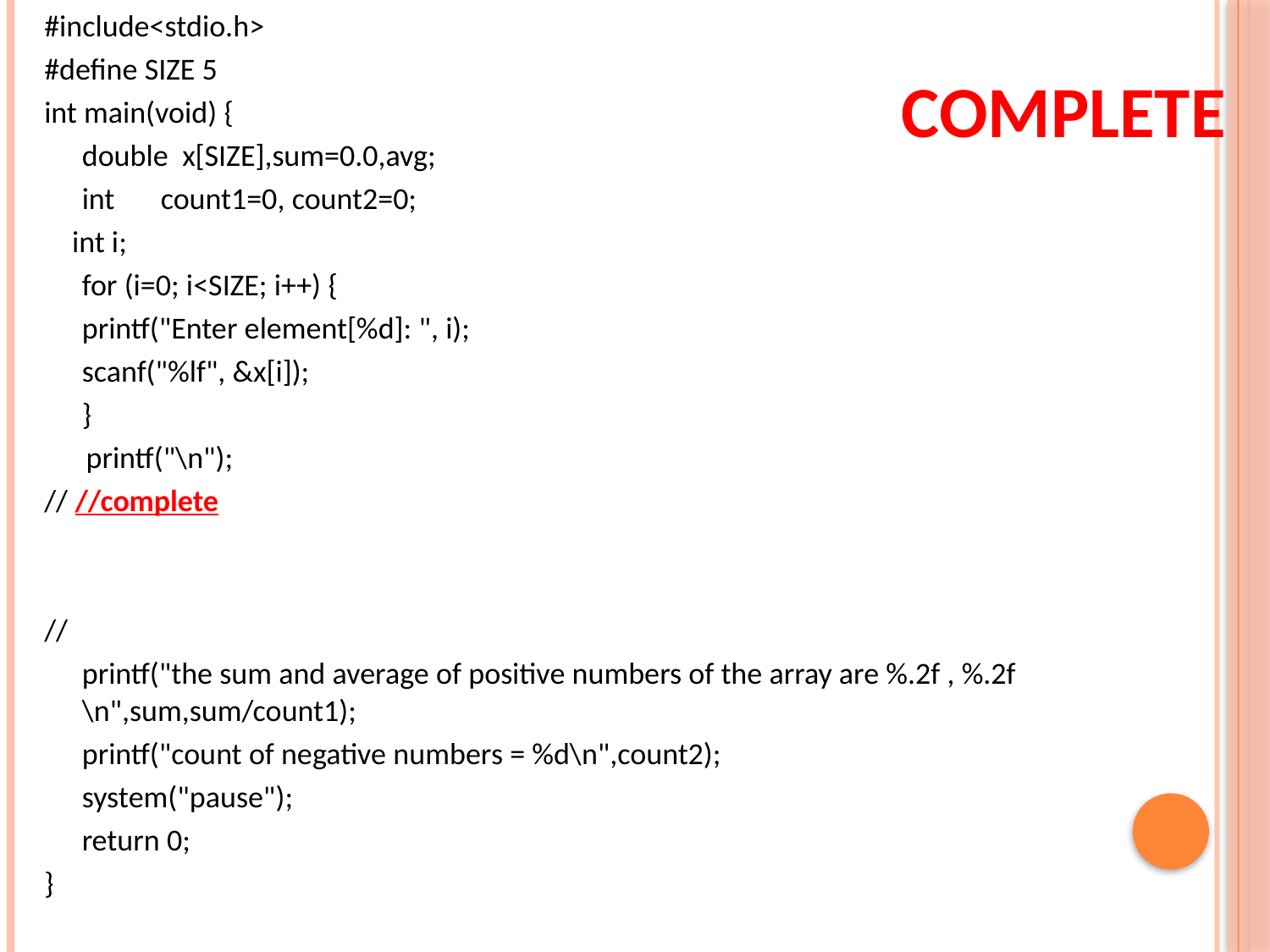

#include<stdio.h>
#define SIZE 5
int main(void) {
	double  x[SIZE],sum=0.0,avg;
	int	count1=0, count2=0;
    int i;
	for (i=0; i<SIZE; i++) {
		printf("Enter element[%d]: ", i);
		scanf("%lf", &x[i]);
	}
      printf("\n");
// //complete

//
	printf("the sum and average of positive numbers of the array are %.2f , %.2f \n",sum,sum/count1);
	printf("count of negative numbers = %d\n",count2);
	system("pause");
	return 0;
}
# Complete